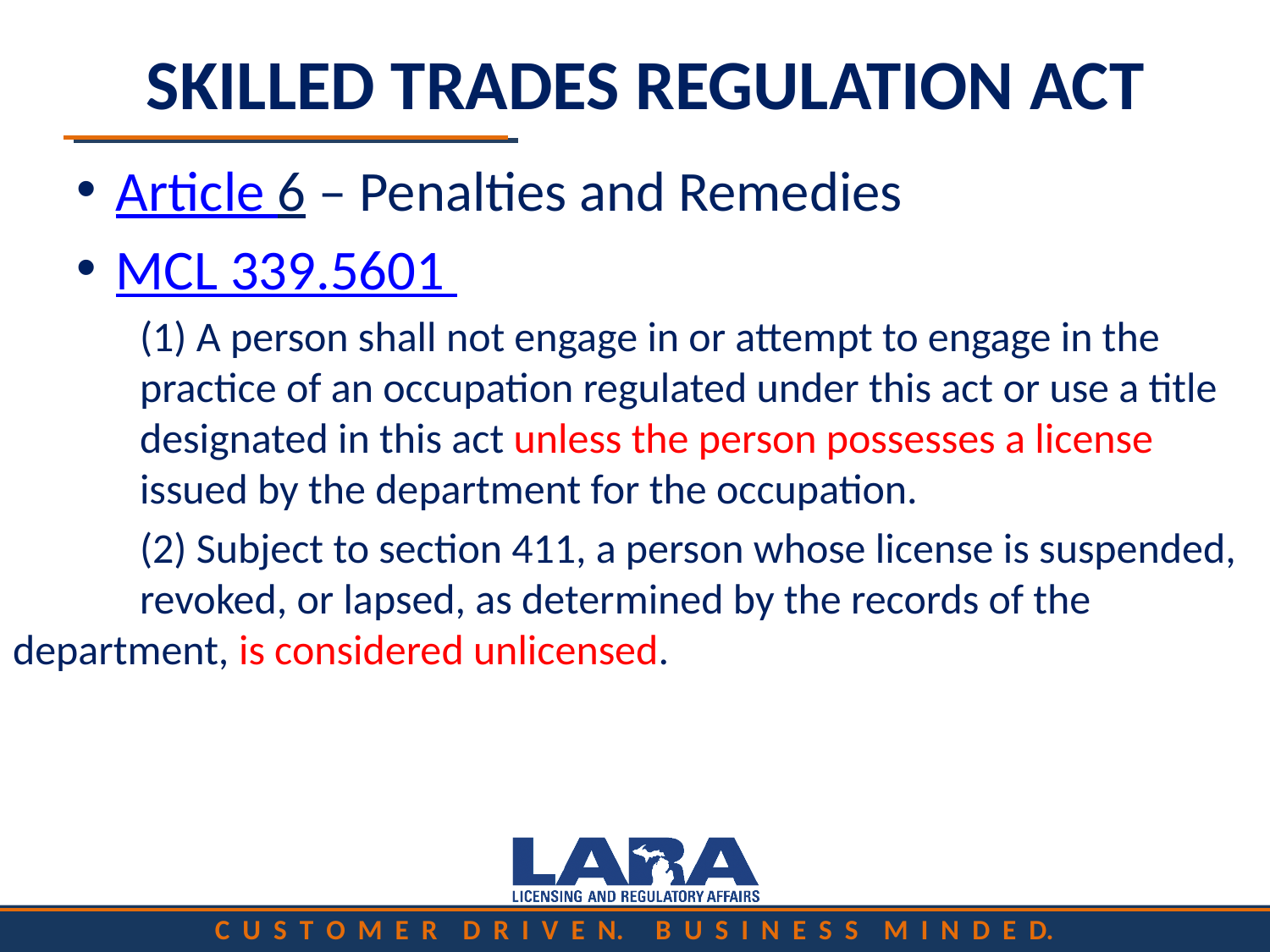

# SKILLED TRADES REGULATION ACT
Article 6 – Penalties and Remedies
MCL 339.5601
	(1) A person shall not engage in or attempt to engage in the 	practice of an occupation regulated under this act or use a title 	designated in this act unless the person possesses a license 	issued by the department for the occupation.
	(2) Subject to section 411, a person whose license is suspended, 	revoked, or lapsed, as determined by the records of the 	department, is considered unlicensed.